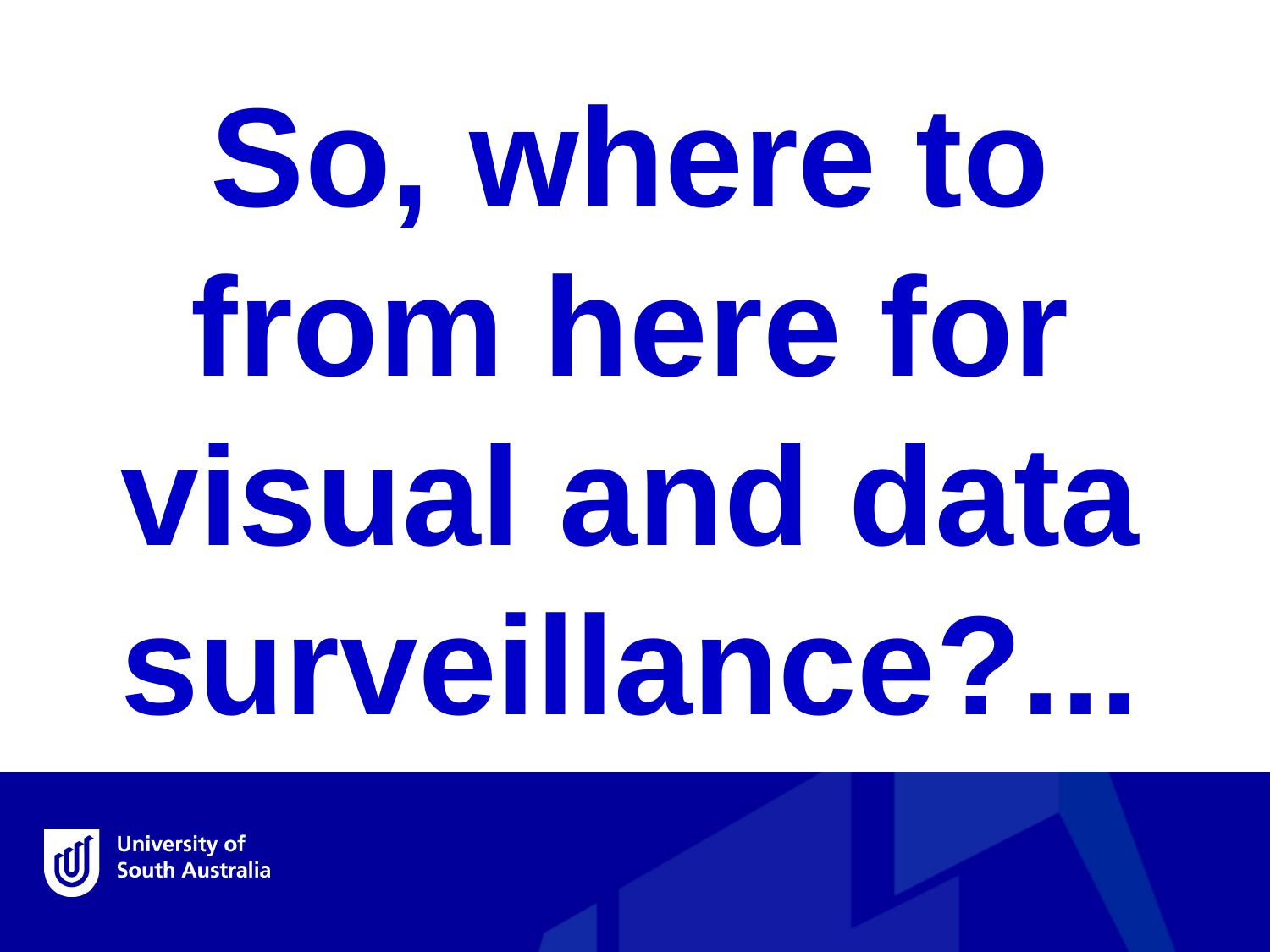

So, where to from here for visual and data surveillance?...